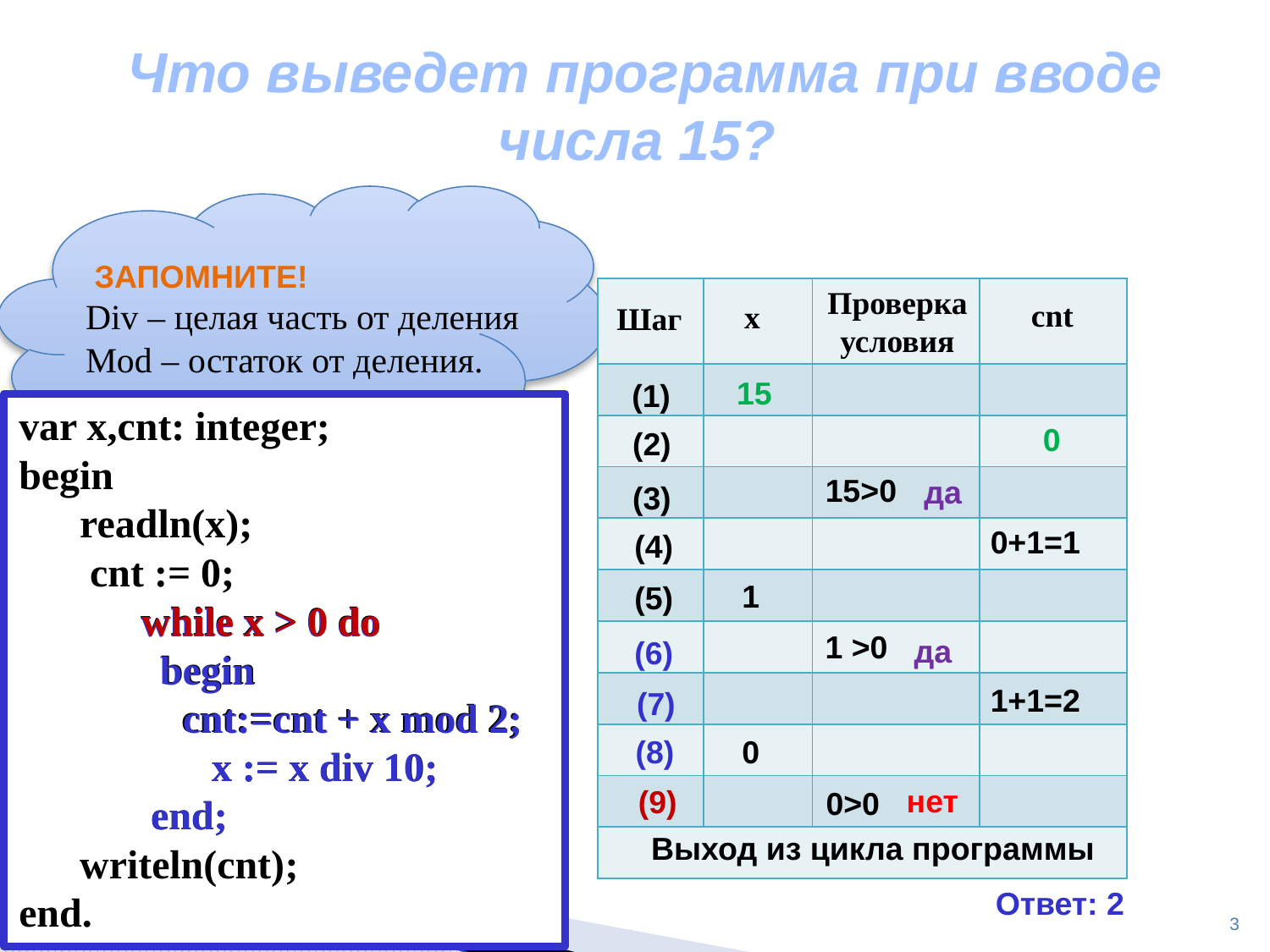

Что выведет программа при вводе числа 15?

 ЗАПОМНИТЕ!
Div – целая часть от деления
Mod – остаток от деления.
Проверка условия
|  |  |  |  |
| --- | --- | --- | --- |
|  |  |  |  |
|  |  |  |  |
|  |  |  |  |
|  |  |  |  |
|  |  |  |  |
|  |  |  |  |
|  |  |  |  |
|  |  |  |  |
|  |  |  |  |
|  |  |  |  |
cnt
x
Шаг
15
(1)
var x,cnt: integer;
begin
      readln(x);
       cnt := 0;
            while x > 0 do
              begin
                cnt:=cnt + x mod 2;
                   x := x div 10;
             end;
      writeln(cnt);
end.
0
(2)
15>0
да
(3)
0+1=1
(4)
1
(5)
while x > 0 do
         while x > 0 do

1 >0
да
(6)
begin
1+1=2
(7)
cnt:=cnt + x mod 2;
(8)
0
x := x div 10;
нет
(9)

0>0
 end;
Выход из цикла программы
Ответ: 2
3